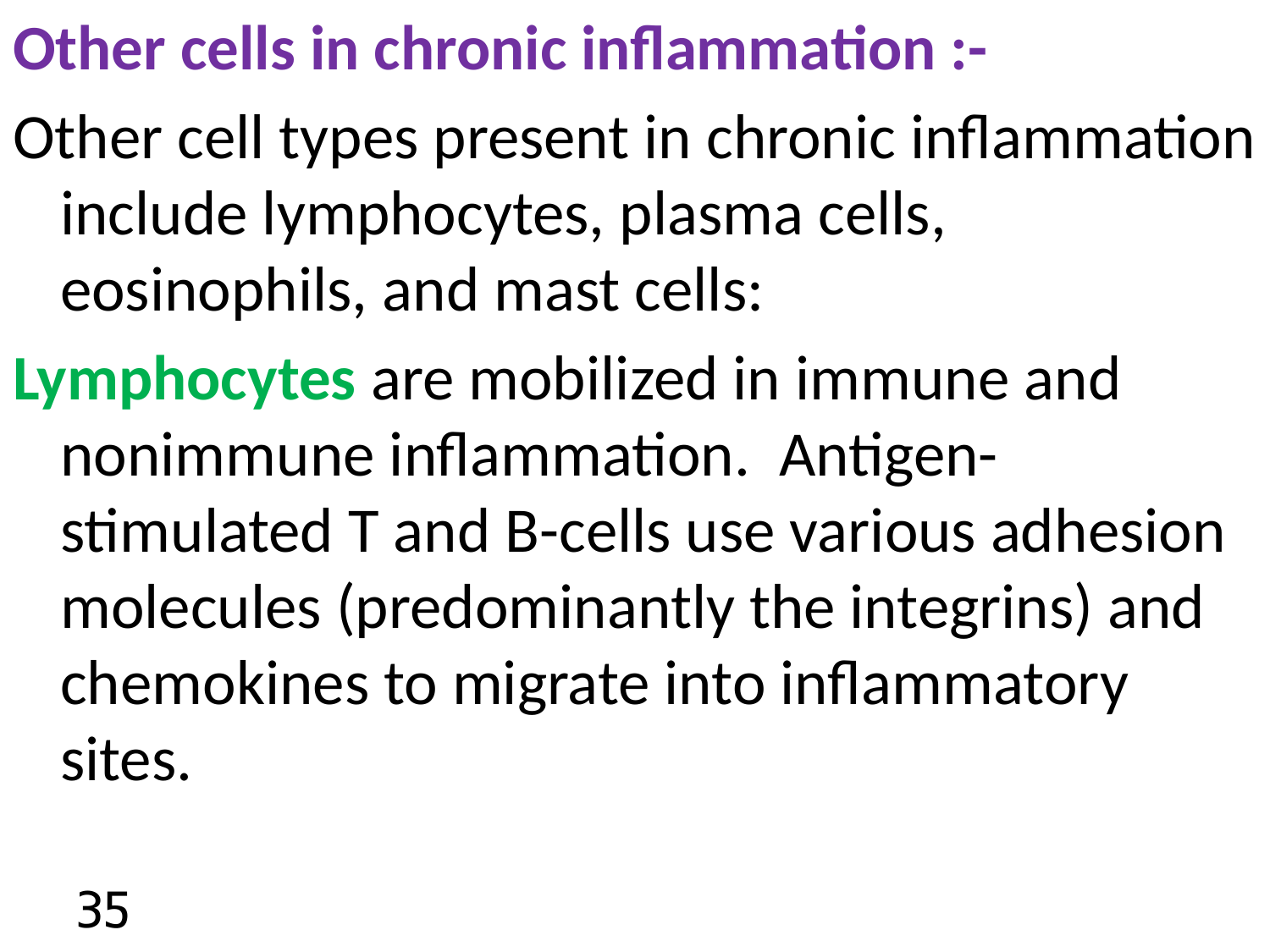

Other cells in chronic inflammation :-
Other cell types present in chronic inflammation include lymphocytes, plasma cells, eosinophils, and mast cells:
Lymphocytes are mobilized in immune and nonimmune inflammation.  Antigen-stimulated T and B-cells use various adhesion molecules (predominantly the integrins) and chemokines to migrate into inflammatory sites.

35